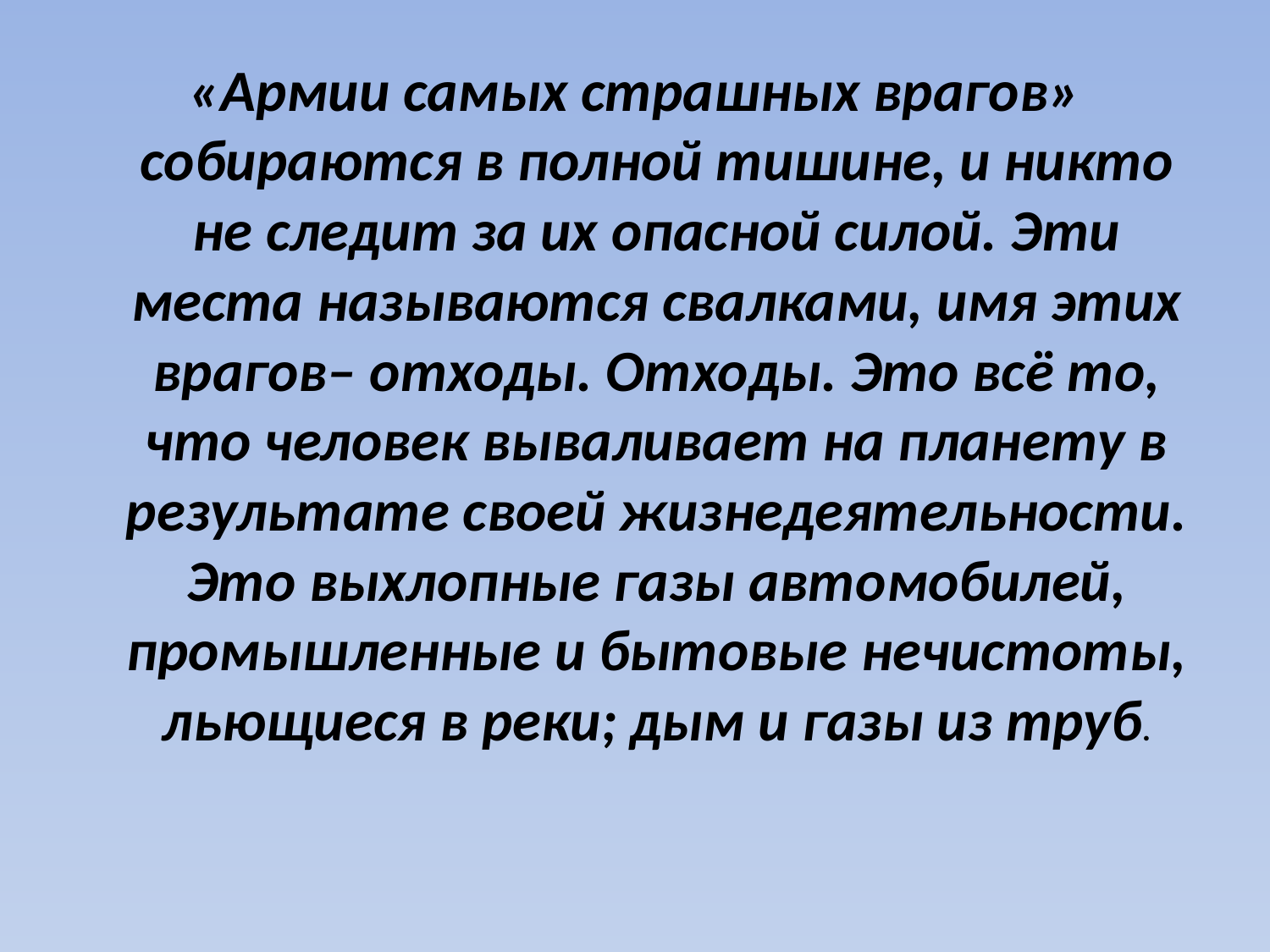

«Армии самых страшных врагов» собираются в полной тишине, и никто не следит за их опасной силой. Эти места называются свалками, имя этих врагов– отходы. Отходы. Это всё то, что человек вываливает на планету в результате своей жизнедеятельности. Это выхлопные газы автомобилей, промышленные и бытовые нечистоты, льющиеся в реки; дым и газы из труб.